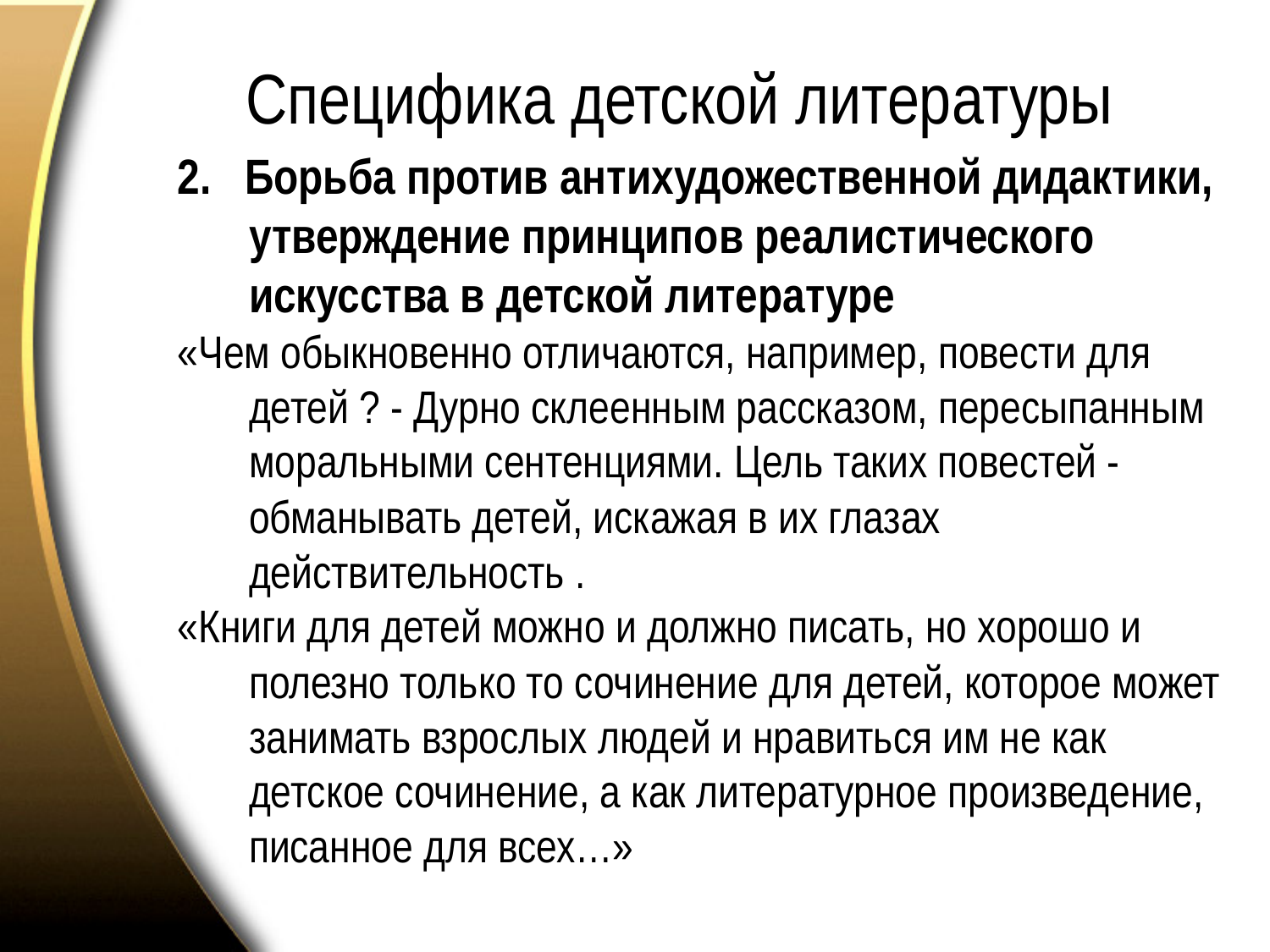

# Специфика детской литературы
2.   Борьба против антихудожественной дидактики, утверждение принципов реалистического искусства в детской литературе
«Чем обыкновенно отличаются, например, повести для детей ? - Дурно склеенным рассказом, пересыпанным моральными сентенциями. Цель таких повестей - обманывать детей, искажая в их глазах действительность .
«Книги для детей можно и должно писать, но хорошо и полезно только то сочинение для детей, которое может занимать взрослых людей и нравиться им не как детское сочинение, а как литературное произведение, писанное для всех…»